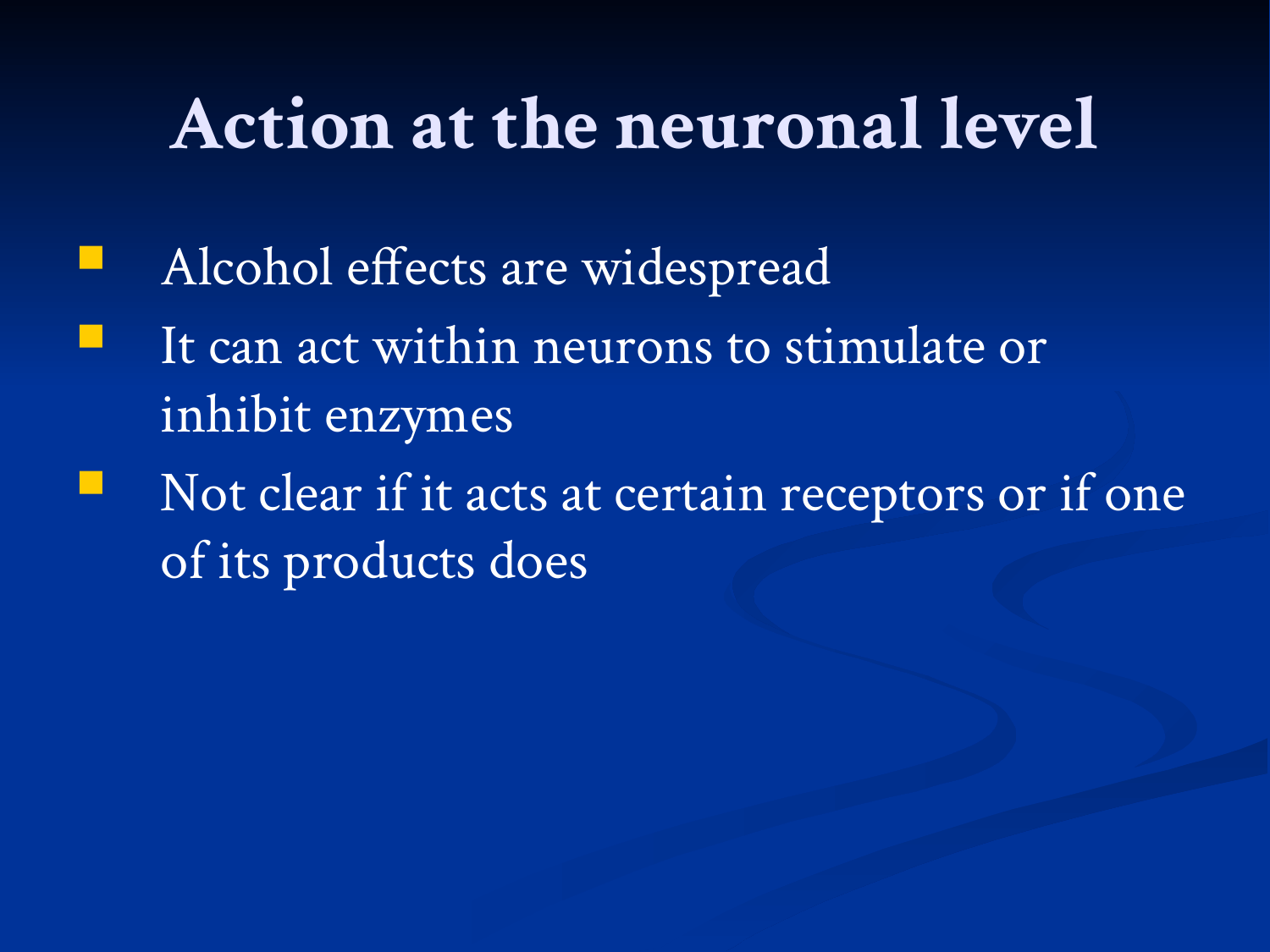

# Action at the neuronal level
Alcohol effects are widespread
It can act within neurons to stimulate or inhibit enzymes
Not clear if it acts at certain receptors or if one of its products does